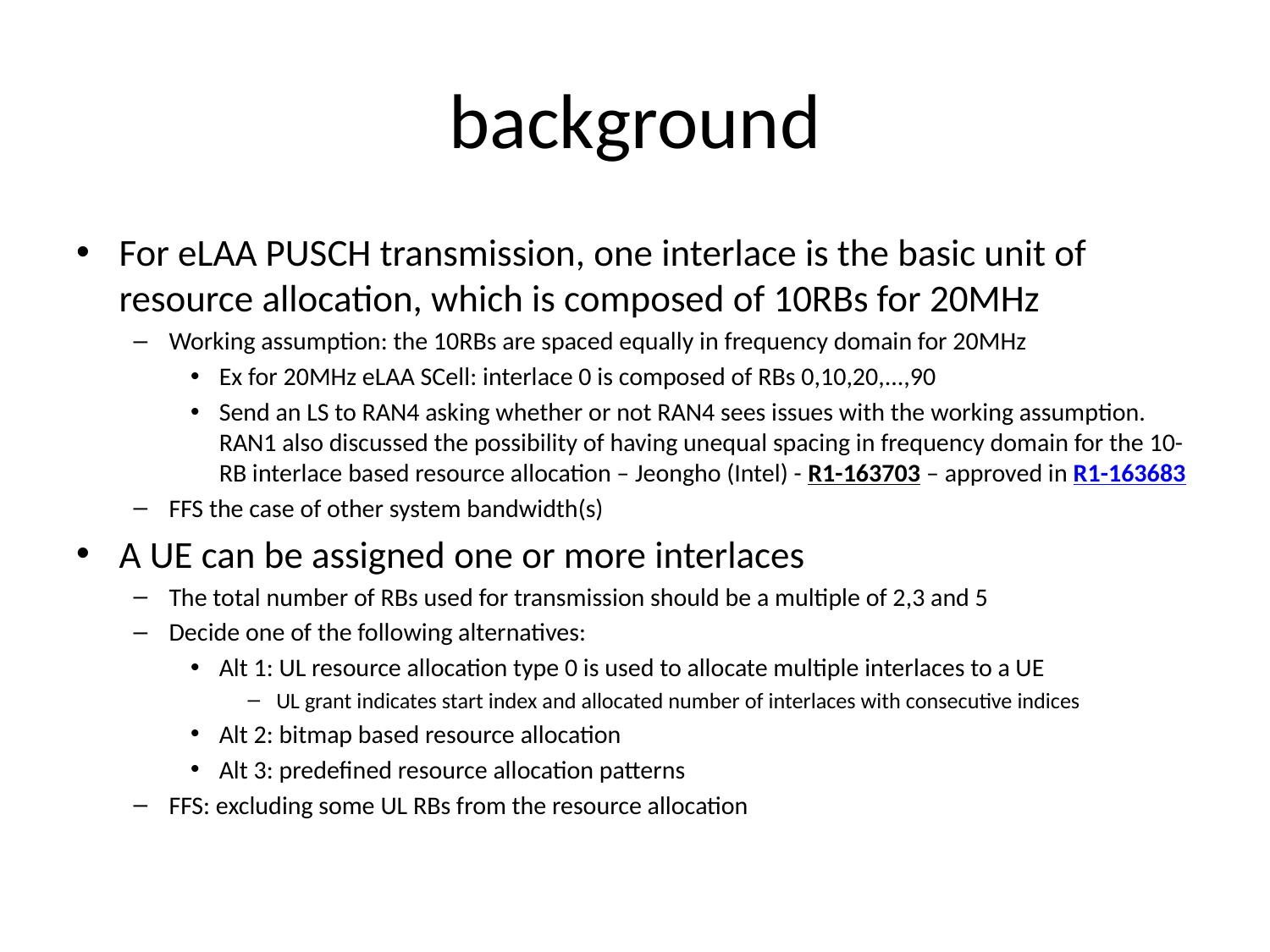

# background
For eLAA PUSCH transmission, one interlace is the basic unit of resource allocation, which is composed of 10RBs for 20MHz
Working assumption: the 10RBs are spaced equally in frequency domain for 20MHz
Ex for 20MHz eLAA SCell: interlace 0 is composed of RBs 0,10,20,...,90
Send an LS to RAN4 asking whether or not RAN4 sees issues with the working assumption. RAN1 also discussed the possibility of having unequal spacing in frequency domain for the 10-RB interlace based resource allocation – Jeongho (Intel) - R1-163703 – approved in R1-163683
FFS the case of other system bandwidth(s)
A UE can be assigned one or more interlaces
The total number of RBs used for transmission should be a multiple of 2,3 and 5
Decide one of the following alternatives:
Alt 1: UL resource allocation type 0 is used to allocate multiple interlaces to a UE
UL grant indicates start index and allocated number of interlaces with consecutive indices
Alt 2: bitmap based resource allocation
Alt 3: predefined resource allocation patterns
FFS: excluding some UL RBs from the resource allocation